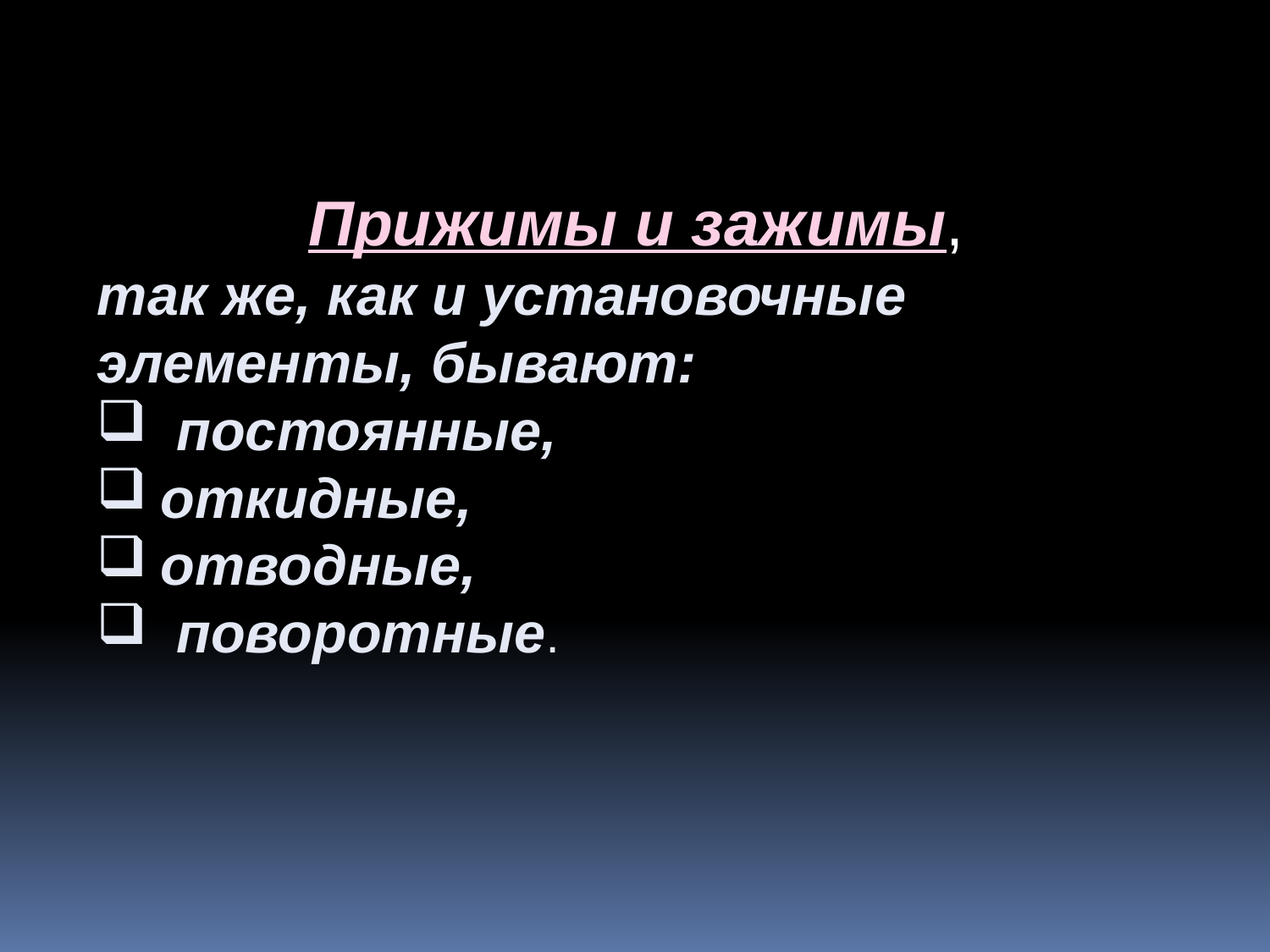

Прижимы и зажимы,
так же, как и установочные элементы, бы­вают:
 постоянные,
откидные,
отводные,
 поворотные.